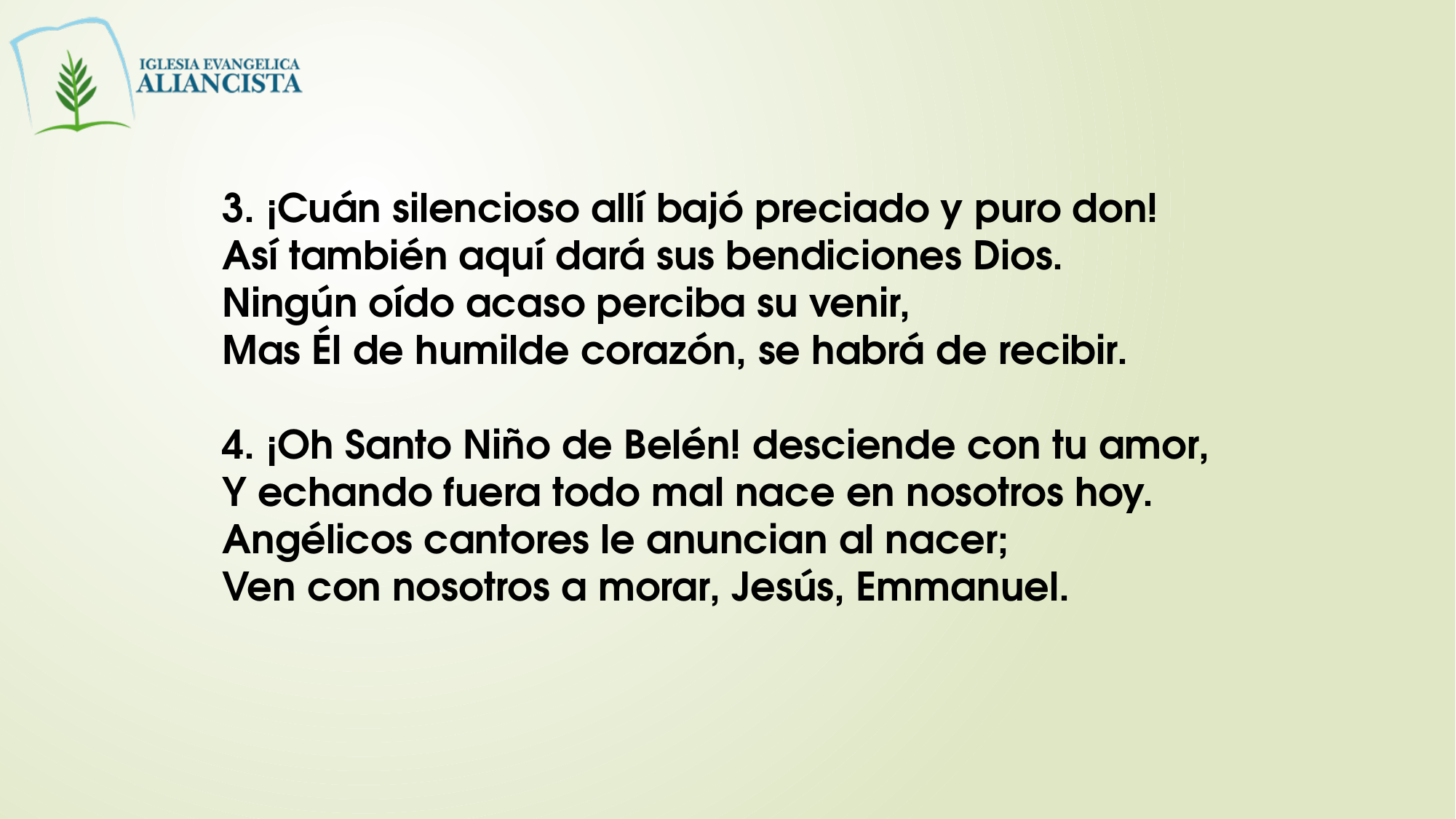

3. ¡Cuán silencioso allí bajó preciado y puro don!
Así también aquí dará sus bendiciones Dios.
Ningún oído acaso perciba su venir,
Mas Él de humilde corazón, se habrá de recibir.

4. ¡Oh Santo Niño de Belén! desciende con tu amor,
Y echando fuera todo mal nace en nosotros hoy.
Angélicos cantores le anuncian al nacer;
Ven con nosotros a morar, Jesús, Emmanuel.